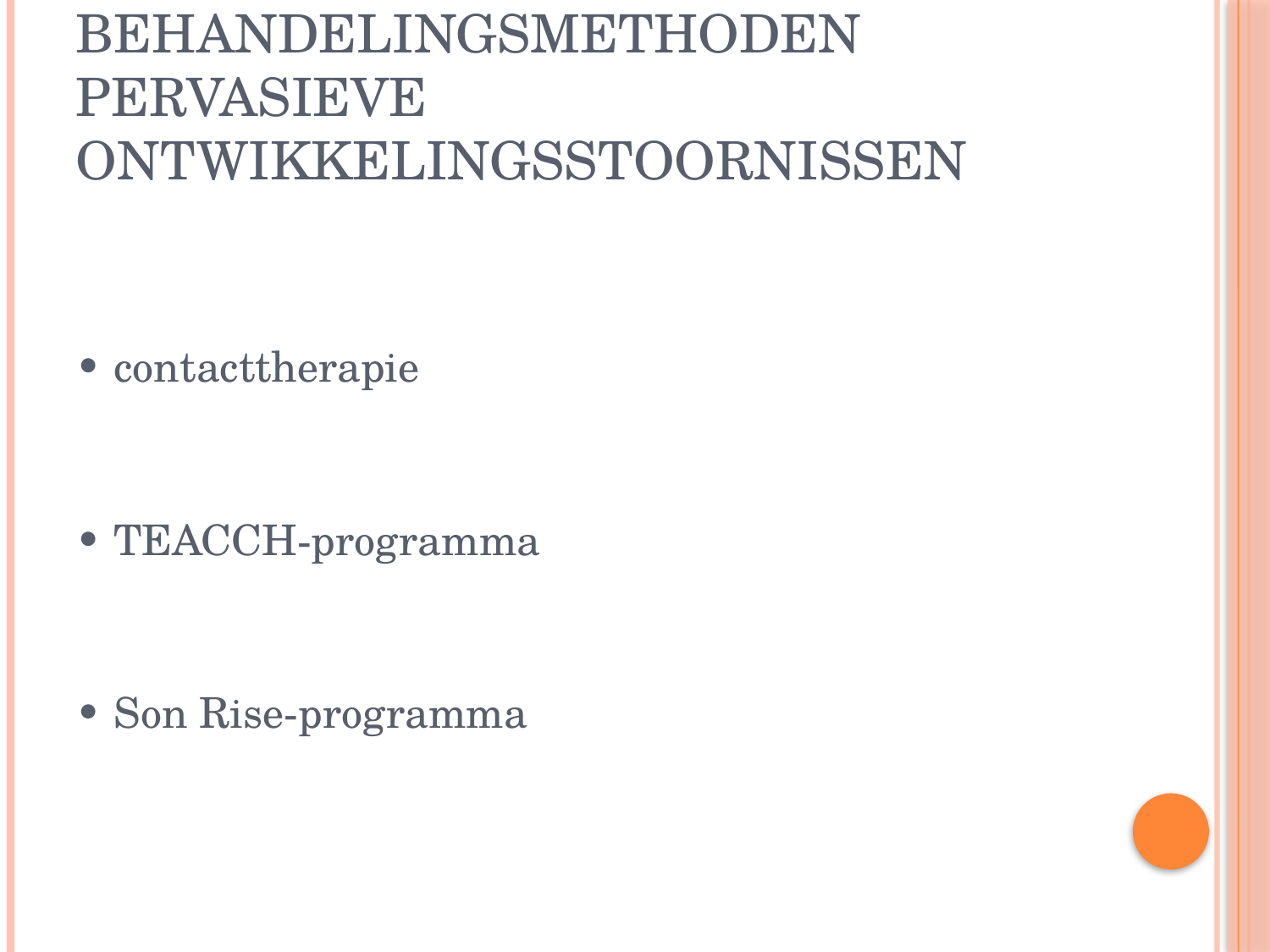

# Behandelingsmethoden pervasieve ontwikkelingsstoornissen
•	contacttherapie
•	TEACCH-programma
•	Son Rise-programma